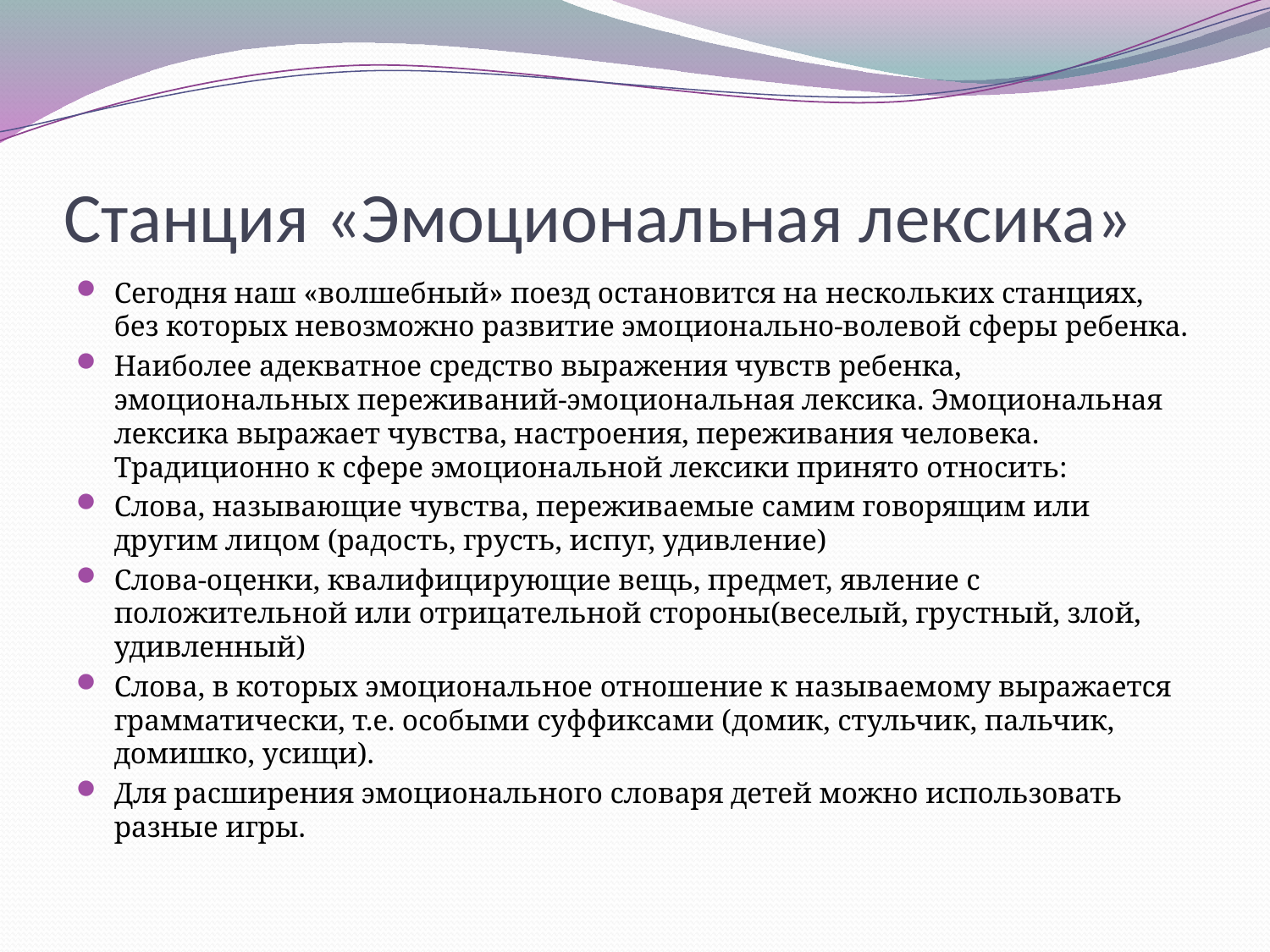

# Станция «Эмоциональная лексика»
Сегодня наш «волшебный» поезд остановится на нескольких станциях, без которых невозможно развитие эмоционально-волевой сферы ребенка.
Наиболее адекватное средство выражения чувств ребенка, эмоциональных переживаний-эмоциональная лексика. Эмоциональная лексика выражает чувства, настроения, переживания человека. Традиционно к сфере эмоциональной лексики принято относить:
Слова, называющие чувства, переживаемые самим говорящим или другим лицом (радость, грусть, испуг, удивление)
Слова-оценки, квалифицирующие вещь, предмет, явление с положительной или отрицательной стороны(веселый, грустный, злой, удивленный)
Слова, в которых эмоциональное отношение к называемому выражается грамматически, т.е. особыми суффиксами (домик, стульчик, пальчик, домишко, усищи).
Для расширения эмоционального словаря детей можно использовать разные игры.